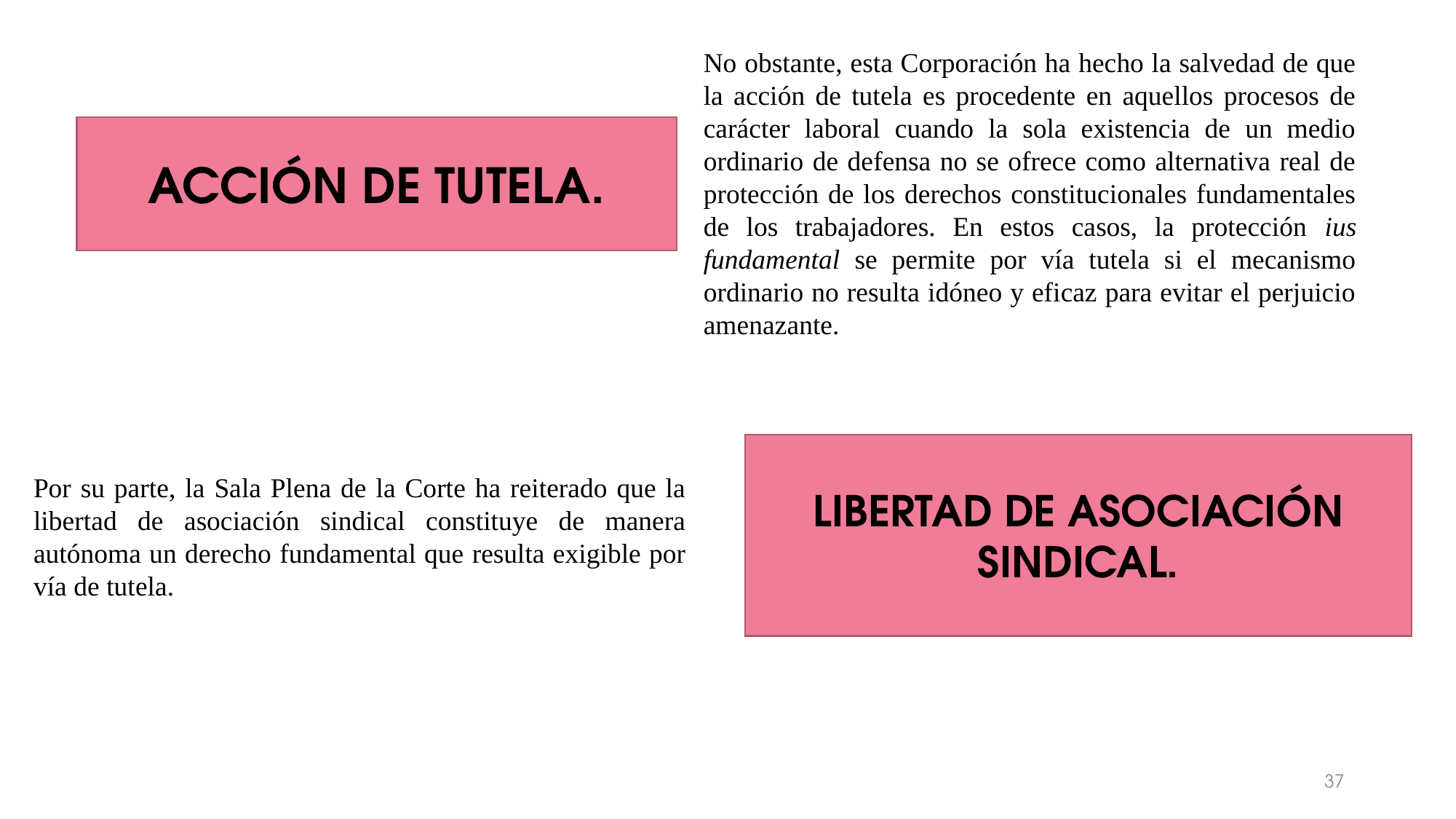

No obstante, esta Corporación ha hecho la salvedad de que la acción de tutela es procedente en aquellos procesos de carácter laboral cuando la sola existencia de un medio ordinario de defensa no se ofrece como alternativa real de protección de los derechos constitucionales fundamentales de los trabajadores. En estos casos, la protección ius fundamental se permite por vía tutela si el mecanismo ordinario no resulta idóneo y eficaz para evitar el perjuicio amenazante.
ACCIÓN DE TUTELA.
LIBERTAD DE ASOCIACIÓN SINDICAL.
Por su parte, la Sala Plena de la Corte ha reiterado que la libertad de asociación sindical constituye de manera autónoma un derecho fundamental que resulta exigible por vía de tutela.
37